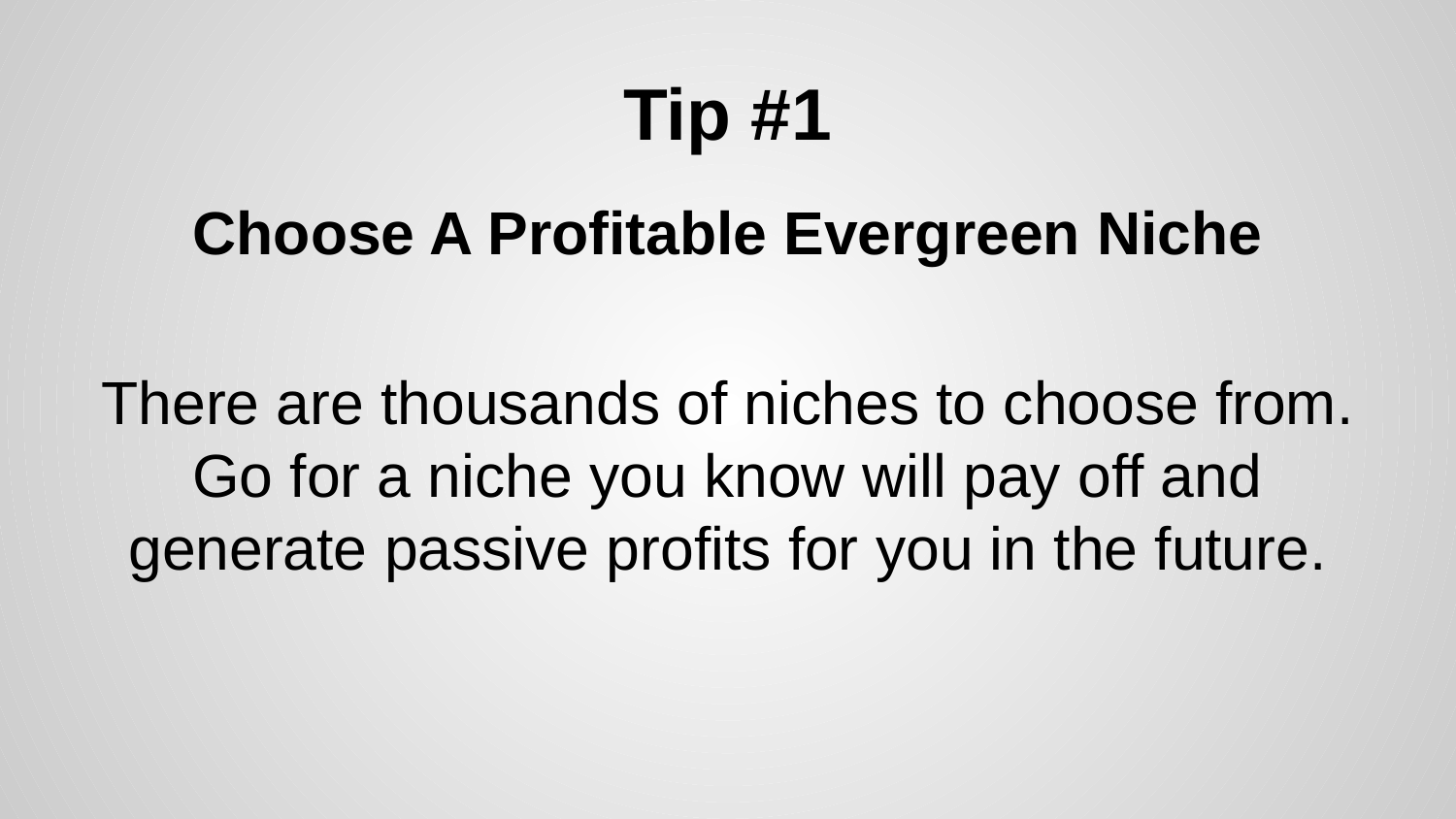

# Tip #1
Choose A Profitable Evergreen Niche

There are thousands of niches to choose from. Go for a niche you know will pay off and generate passive profits for you in the future.